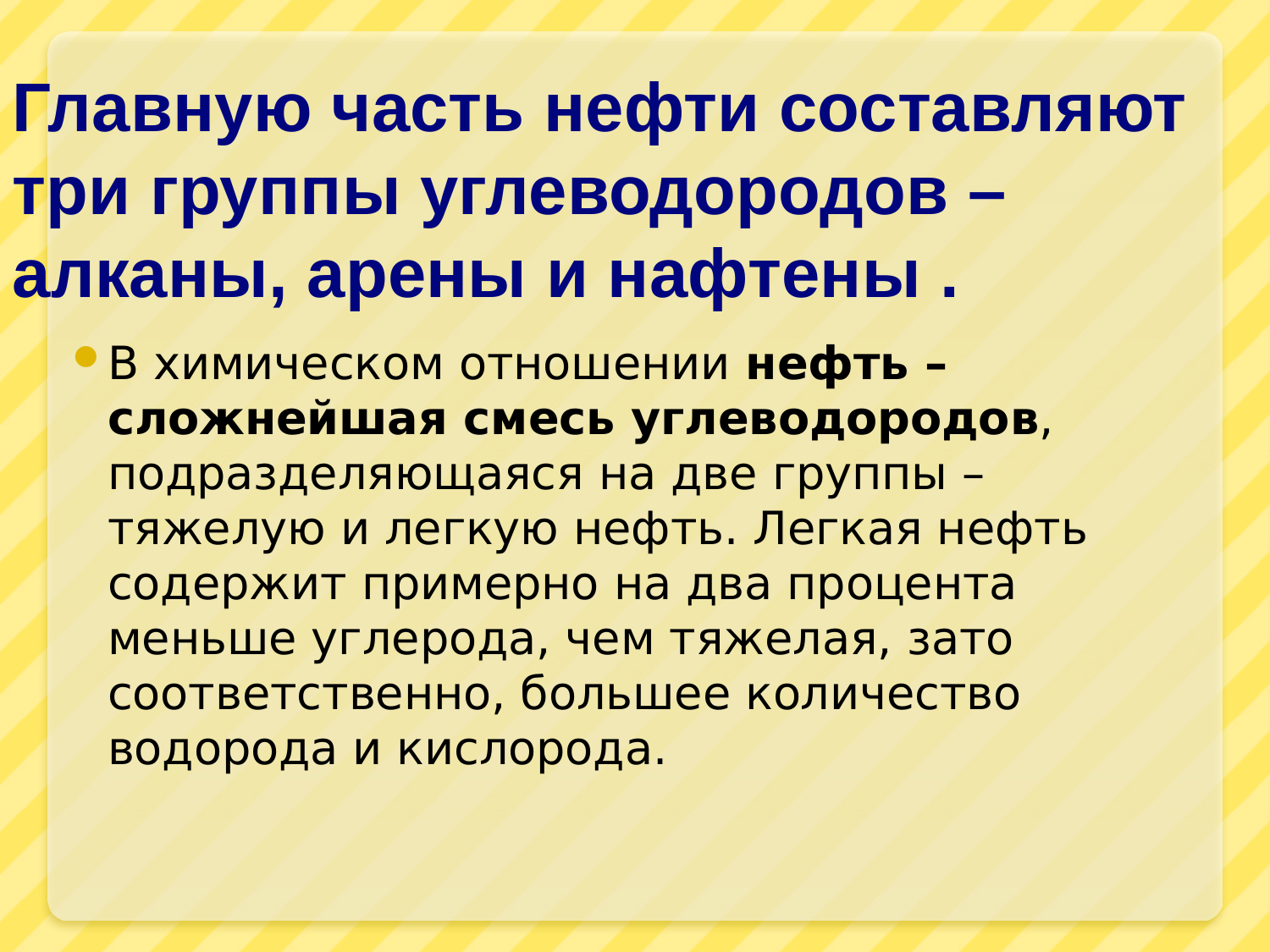

# Главную часть нефти составляют три группы углеводородов –  алканы, арены и нафтены .
В химическом отношении нефть – сложнейшая смесь углеводородов, подразделяющаяся на две группы – тяжелую и легкую нефть. Легкая нефть содержит примерно на два процента меньше углерода, чем тяжелая, зато соответственно, большее количество водорода и кислорода.